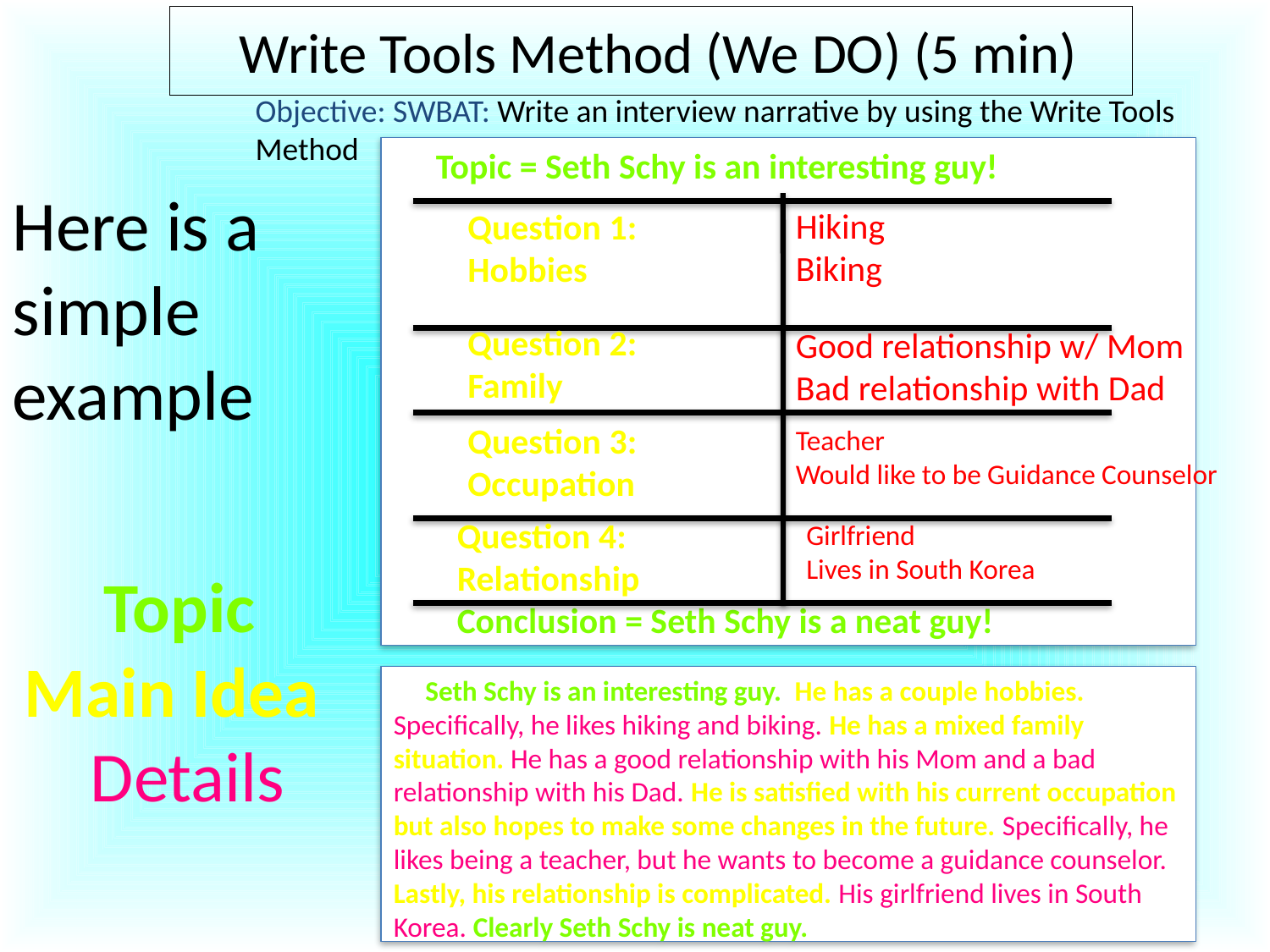

# Write Tools Method (We DO) (5 min)
	Objective: SWBAT: Write an interview narrative by using the Write Tools Method
O
Topic = Seth Schy is an interesting guy!
Here is a simple example
Hiking
Biking
Question 1: Hobbies
Question 2: Family
Good relationship w/ Mom
Bad relationship with Dad
Question 3: Occupation
Teacher
Would like to be Guidance Counselor
Question 4: Relationship
Girlfriend
Lives in South Korea
Topic
Main Idea
Details
Conclusion = Seth Schy is a neat guy!
     Seth Schy is an interesting guy.  He has a couple hobbies. Specifically, he likes hiking and biking. He has a mixed family situation. He has a good relationship with his Mom and a bad relationship with his Dad. He is satisfied with his current occupation but also hopes to make some changes in the future. Specifically, he likes being a teacher, but he wants to become a guidance counselor. Lastly, his relationship is complicated. His girlfriend lives in South Korea. Clearly Seth Schy is neat guy.